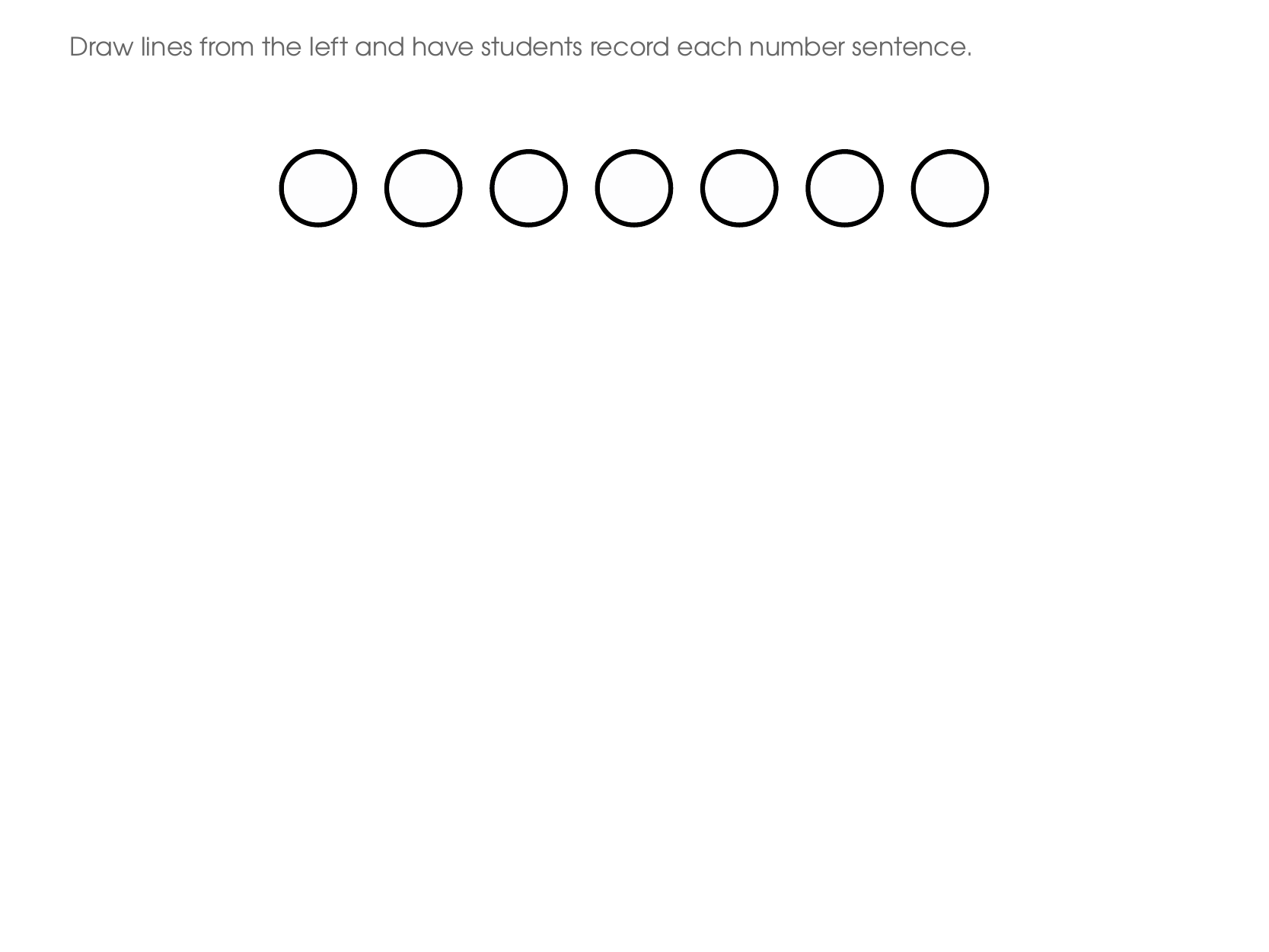

Draw lines from the left and have students record each number sentence.